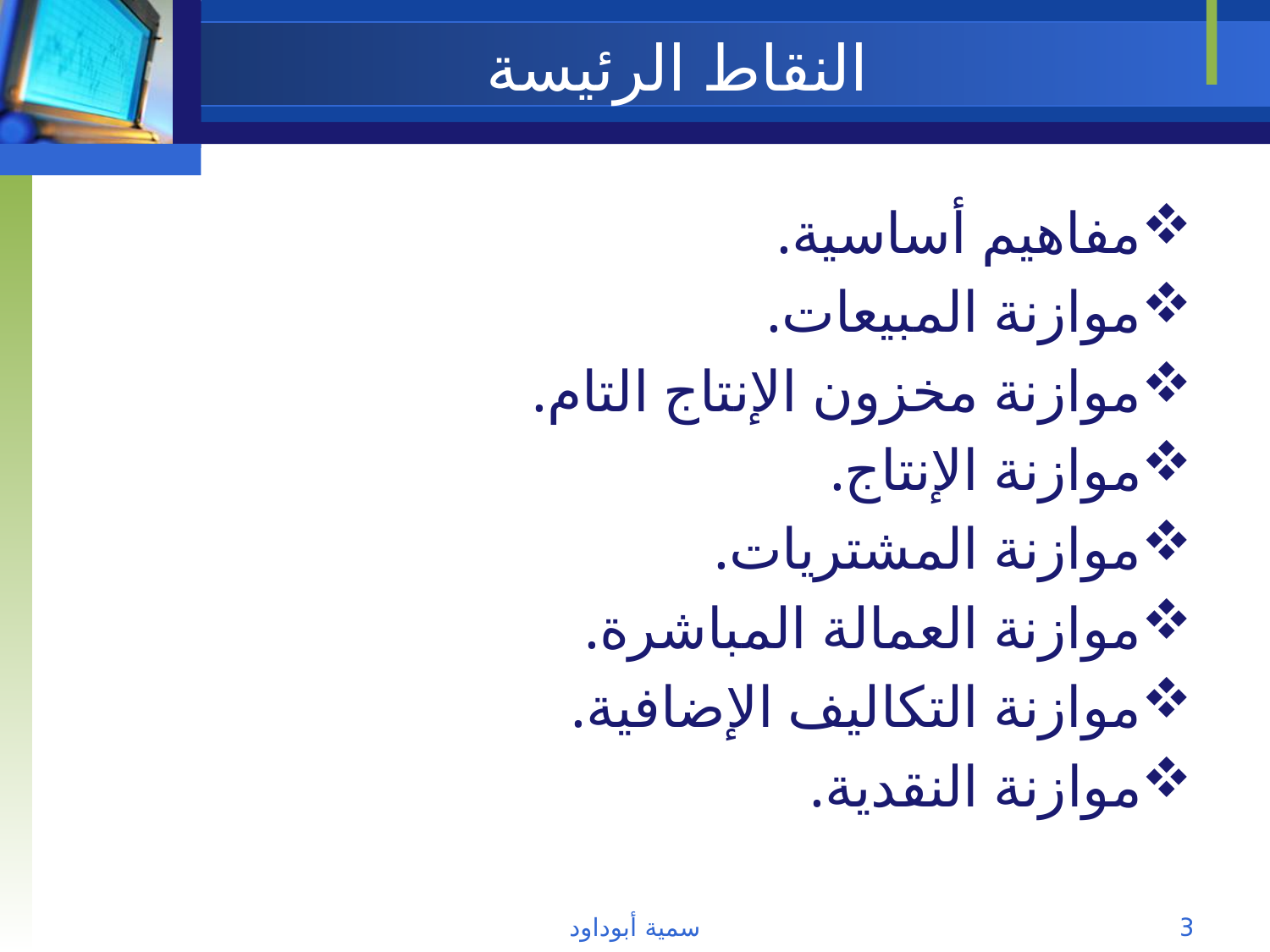

# النقاط الرئيسة
مفاهيم أساسية.
موازنة المبيعات.
موازنة مخزون الإنتاج التام.
موازنة الإنتاج.
موازنة المشتريات.
موازنة العمالة المباشرة.
موازنة التكاليف الإضافية.
موازنة النقدية.
سمية أبوداود
3